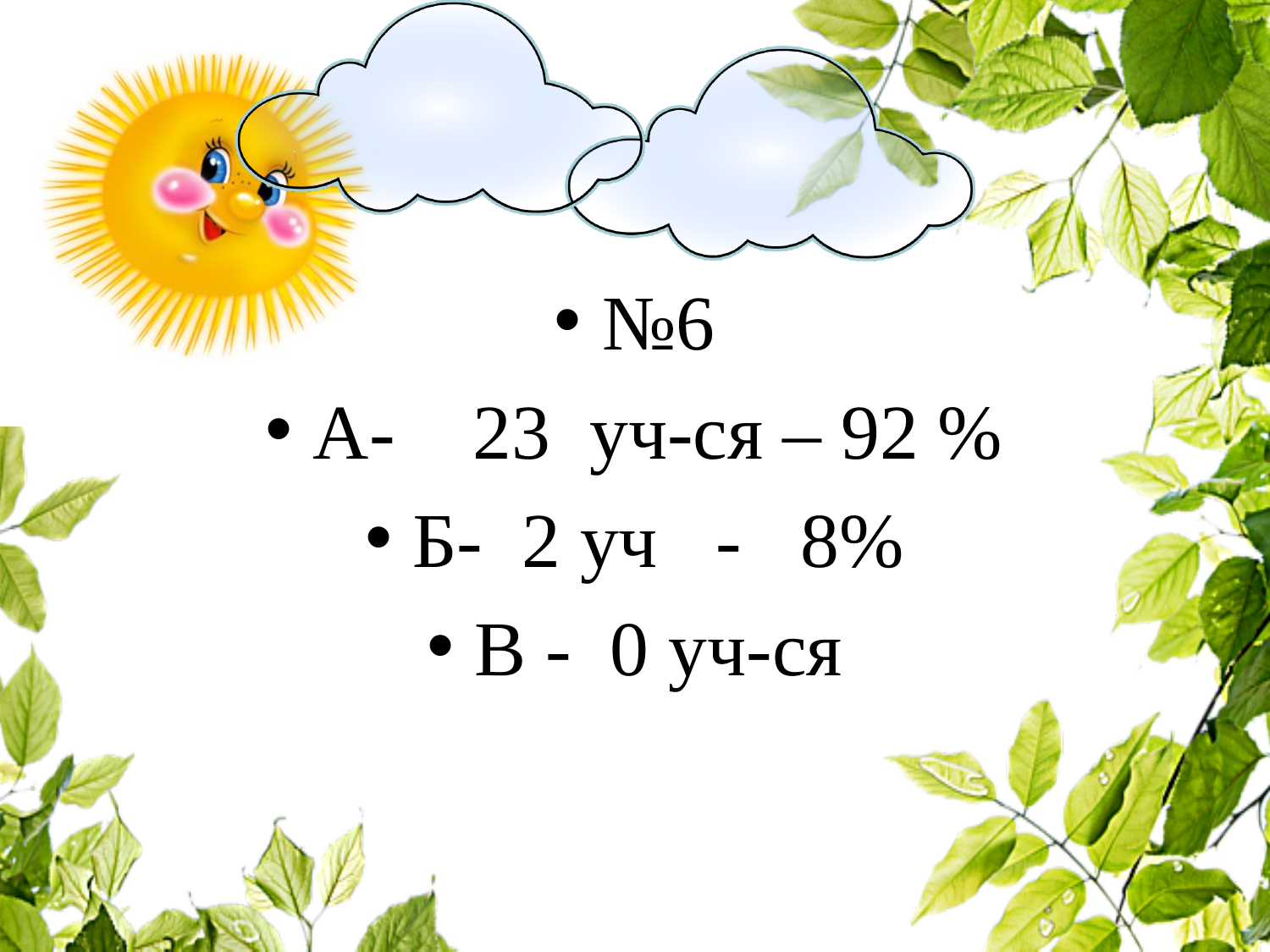

#
№6
А-    23  уч-ся – 92 %
Б-  2 уч   -   8%
В -  0 уч-ся